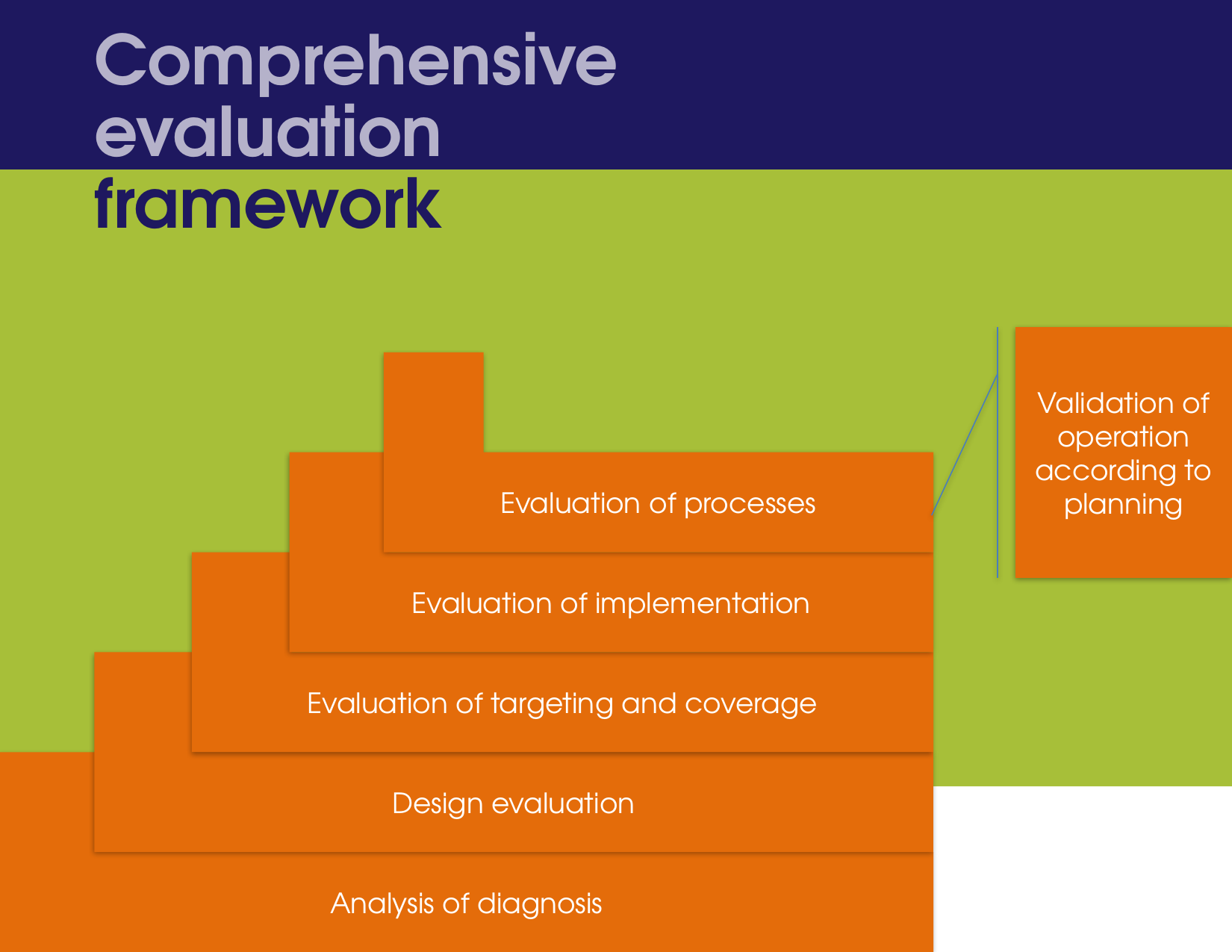

Comprehensive
evaluation
framework
Validation of operation according to planning
Evaluation of processes
Evaluation of implementation
Evaluation of targeting and coverage
Design evaluation
Analysis of diagnosis